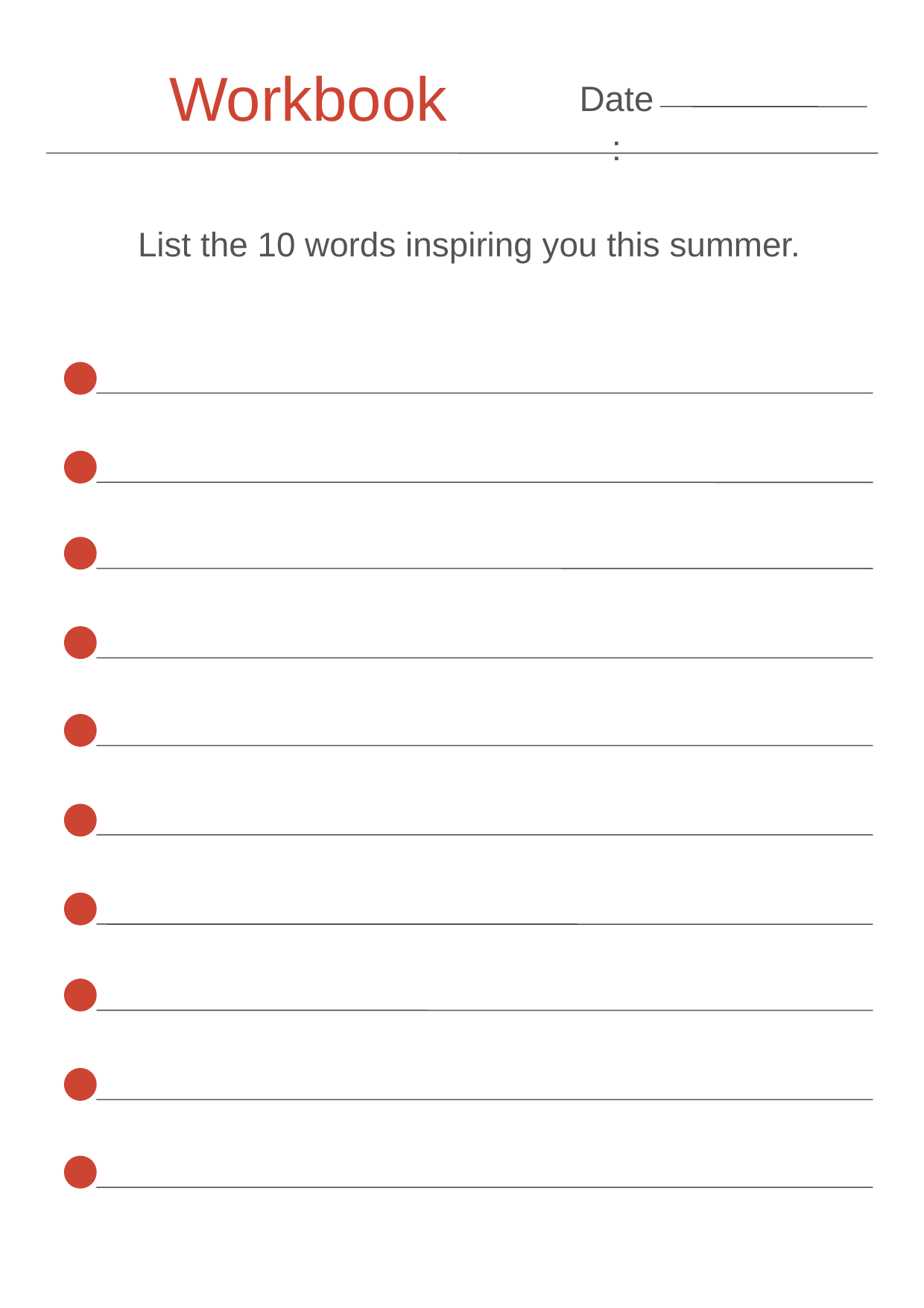

Workbook
Date:

List the 10 words inspiring you this summer.